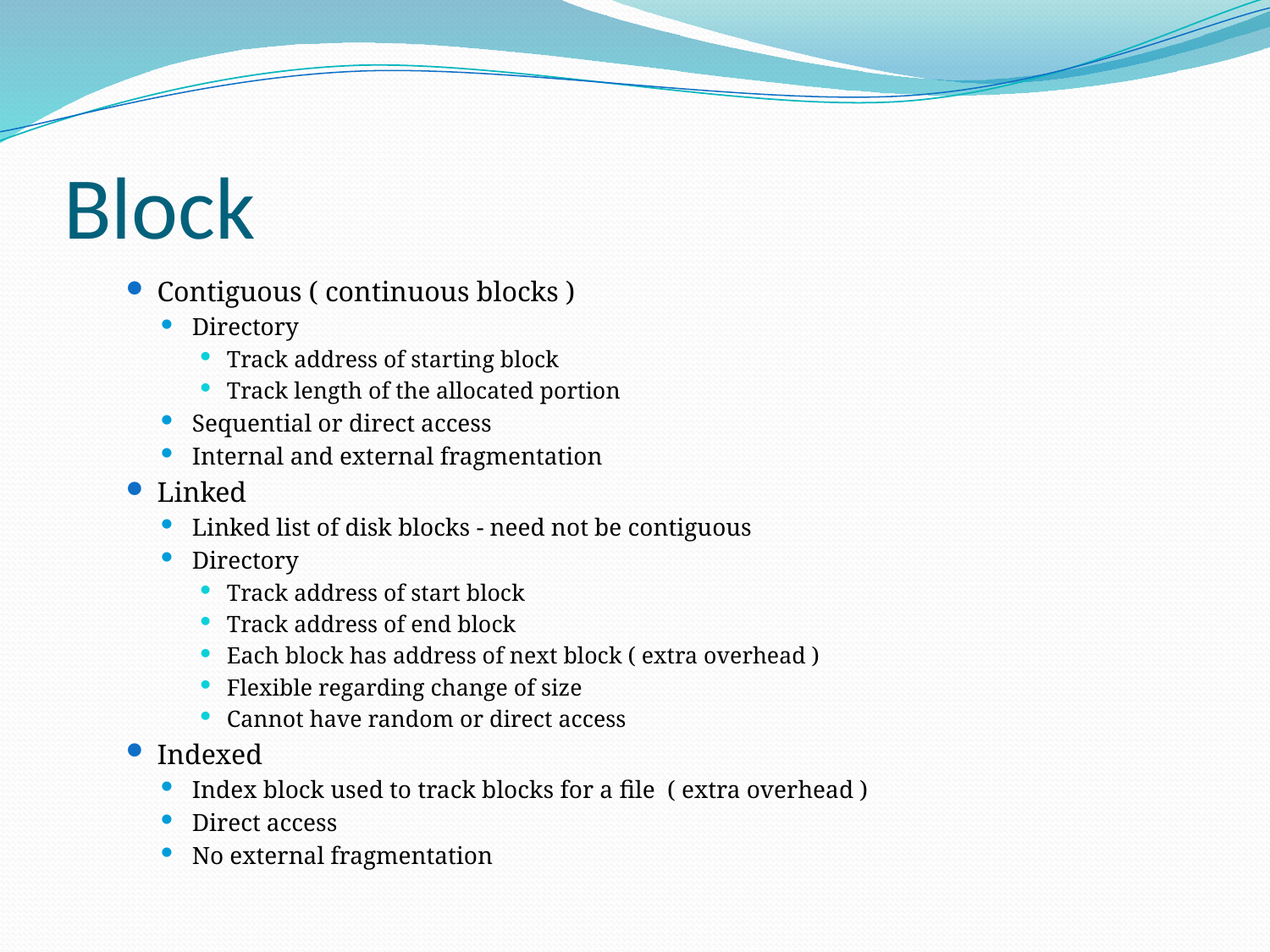

# Block
Contiguous ( continuous blocks )
Directory
Track address of starting block
Track length of the allocated portion
Sequential or direct access
Internal and external fragmentation
Linked
Linked list of disk blocks - need not be contiguous
Directory
Track address of start block
Track address of end block
Each block has address of next block ( extra overhead )
Flexible regarding change of size
Cannot have random or direct access
Indexed
Index block used to track blocks for a file  ( extra overhead )
Direct access
No external fragmentation